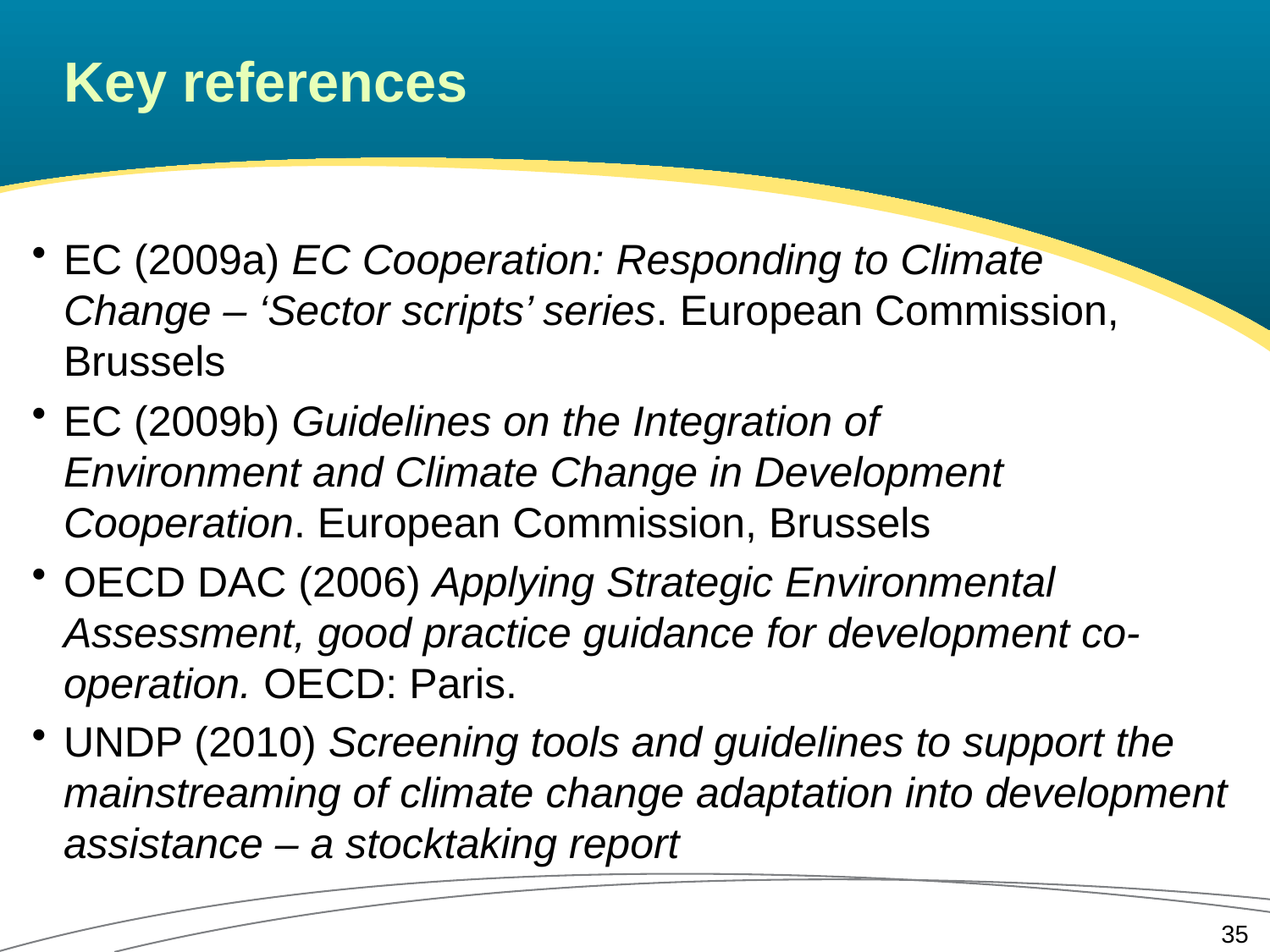

# Key references
EC (2009a) EC Cooperation: Responding to Climate
Change – ‘Sector scripts’ series. European Commission, Brussels
EC (2009b) Guidelines on the Integration of
Environment and Climate Change in Development Cooperation. European Commission, Brussels
OECD DAC (2006) Applying Strategic Environmental Assessment, good practice guidance for development co-operation. OECD: Paris.
UNDP (2010) Screening tools and guidelines to support the mainstreaming of climate change adaptation into development assistance – a stocktaking report
35